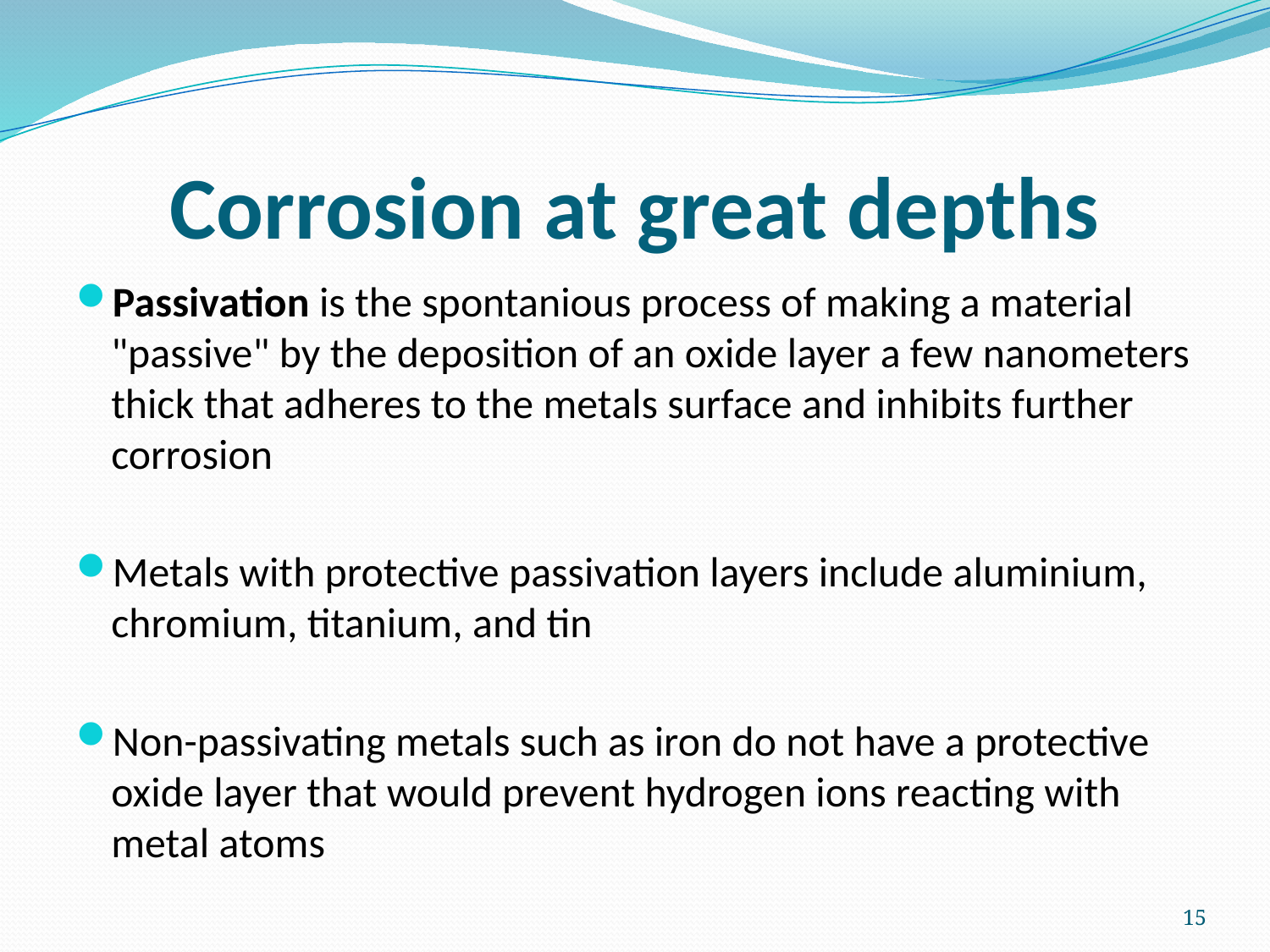

# Corrosion at great depths
Passivation is the spontanious process of making a material "passive" by the deposition of an oxide layer a few nanometers thick that adheres to the metals surface and inhibits further corrosion

Metals with protective passivation layers include aluminium, chromium, titanium, and tin

Non-passivating metals such as iron do not have a protective oxide layer that would prevent hydrogen ions reacting with metal atoms

15